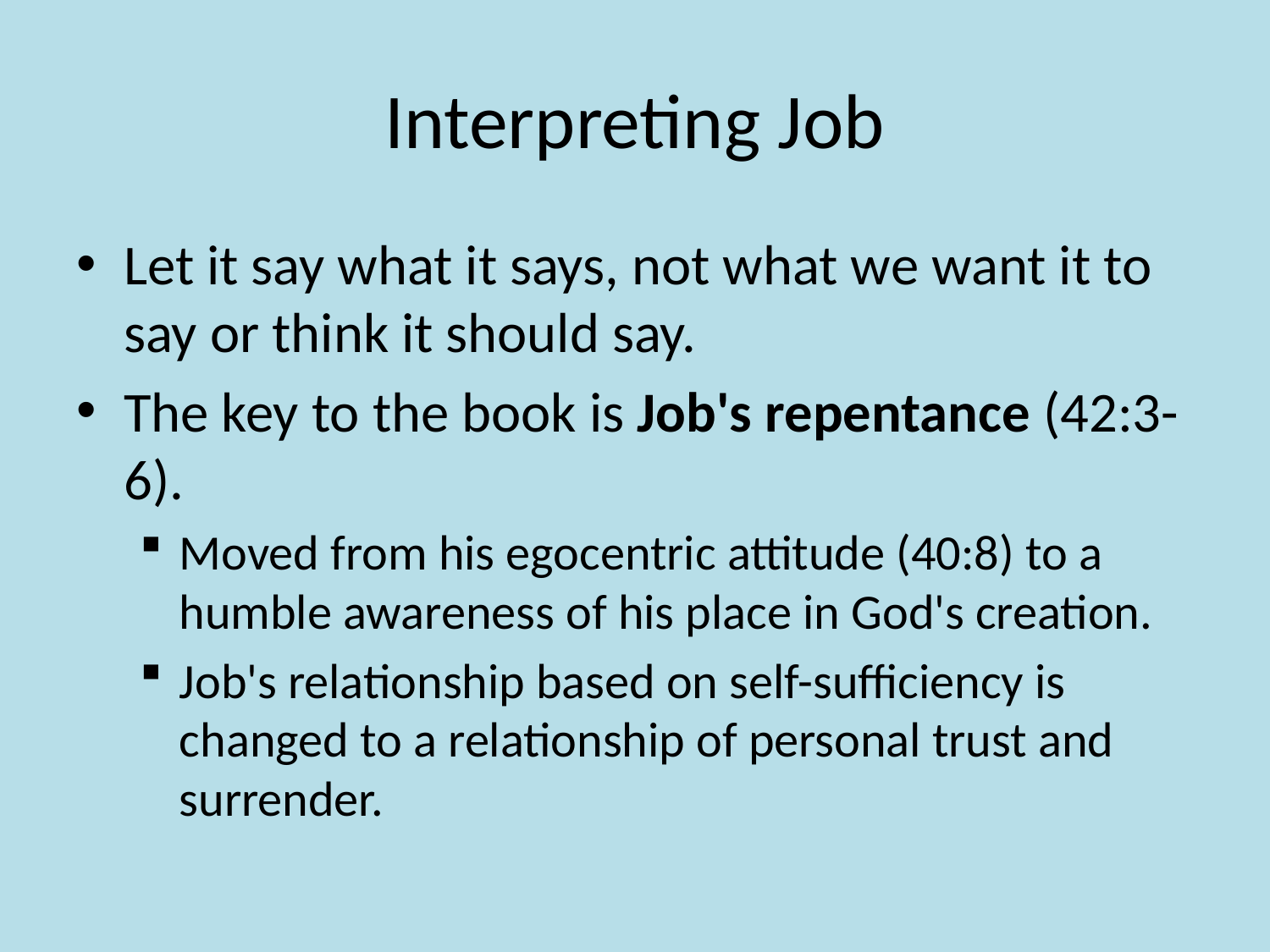

# Interpreting Job
Let it say what it says, not what we want it to say or think it should say.
The key to the book is Job's repentance (42:3-6).
Moved from his egocentric attitude (40:8) to a humble awareness of his place in God's creation.
Job's relationship based on self-sufficiency is changed to a relationship of personal trust and surrender.